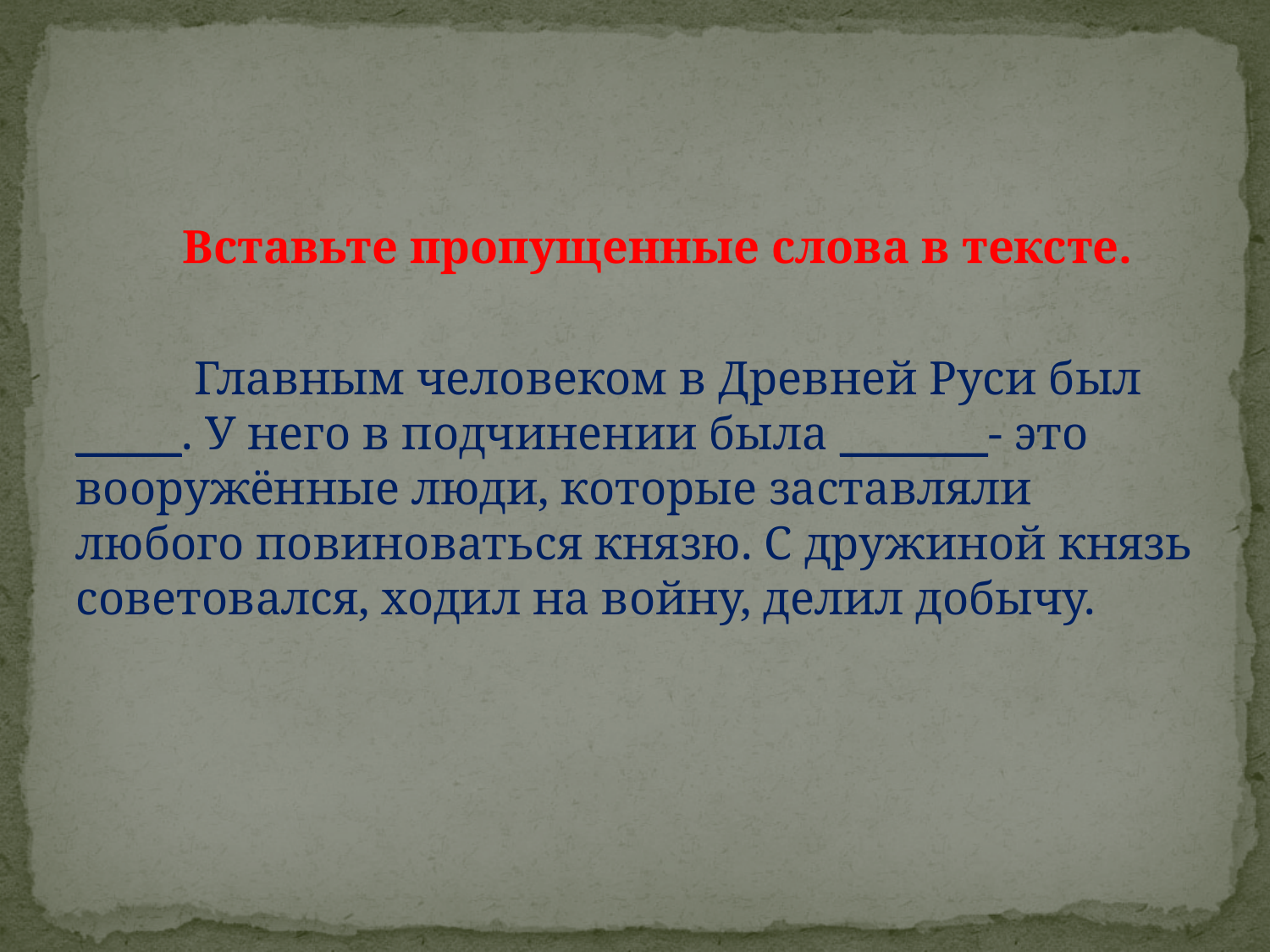

#
         Вставьте пропущенные слова в тексте.

          Главным человеком в Древней Руси был _____. У него в подчинении была _______- это вооружённые люди, которые заставляли любого повиноваться князю. С дружиной князь советовался, ходил на войну, делил добычу.